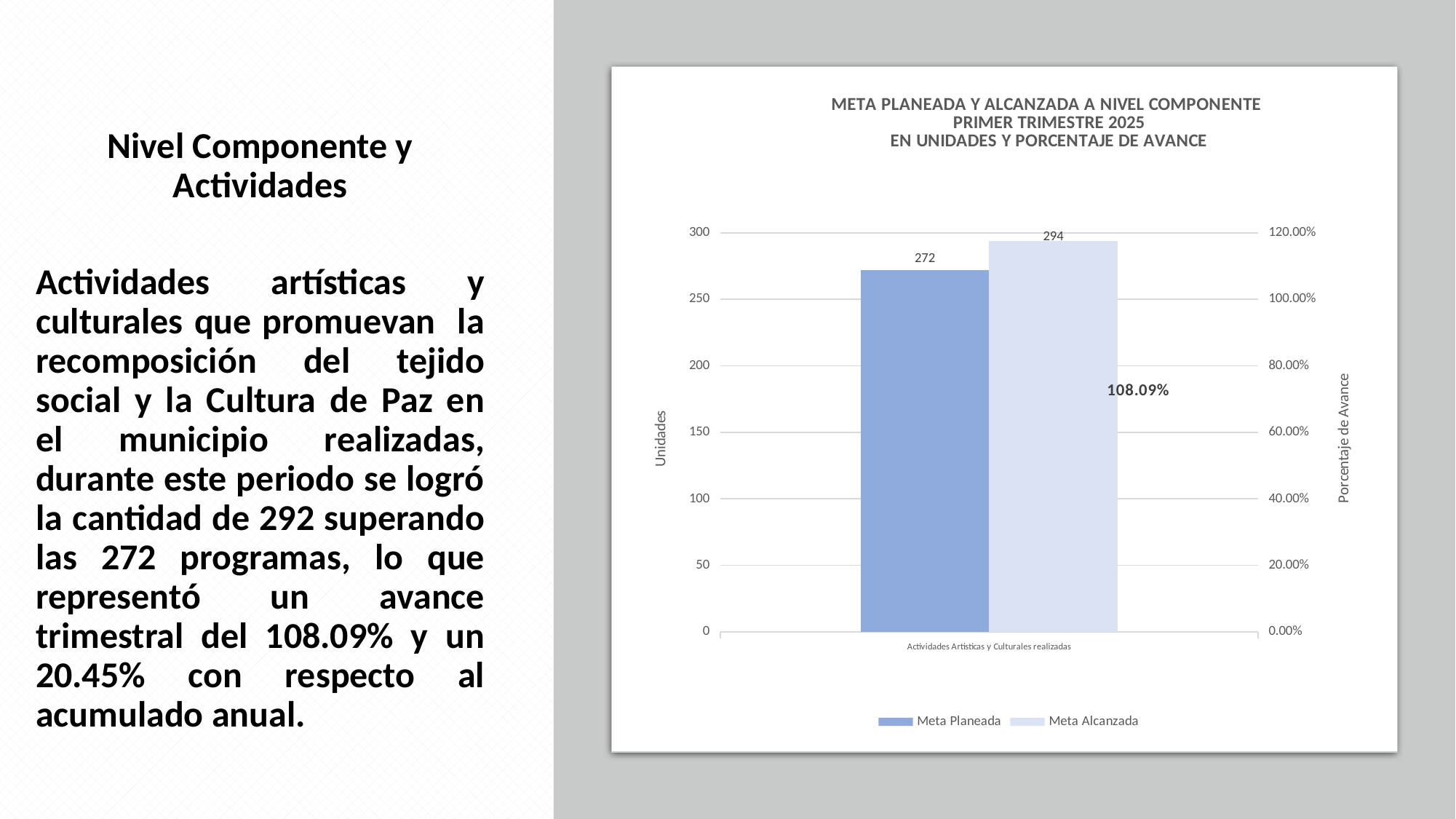

### Chart: META PLANEADA Y ALCANZADA A NIVEL COMPONENTE
PRIMER TRIMESTRE 2025
EN UNIDADES Y PORCENTAJE DE AVANCE

| Category | Meta Planeada | Meta Alcanzada |  |
|---|---|---|---|
| Actividades Artisticas y Culturales realizadas | 272.0 | 294.0 | 1.0808823529411764 |
Nivel Componente y Actividades

Actividades artísticas y culturales que promuevan  la recomposición del tejido social y la Cultura de Paz en el municipio realizadas, durante este periodo se logró la cantidad de 292 superando las 272 programas, lo que representó un avance trimestral del 108.09% y un 20.45% con respecto al acumulado anual.